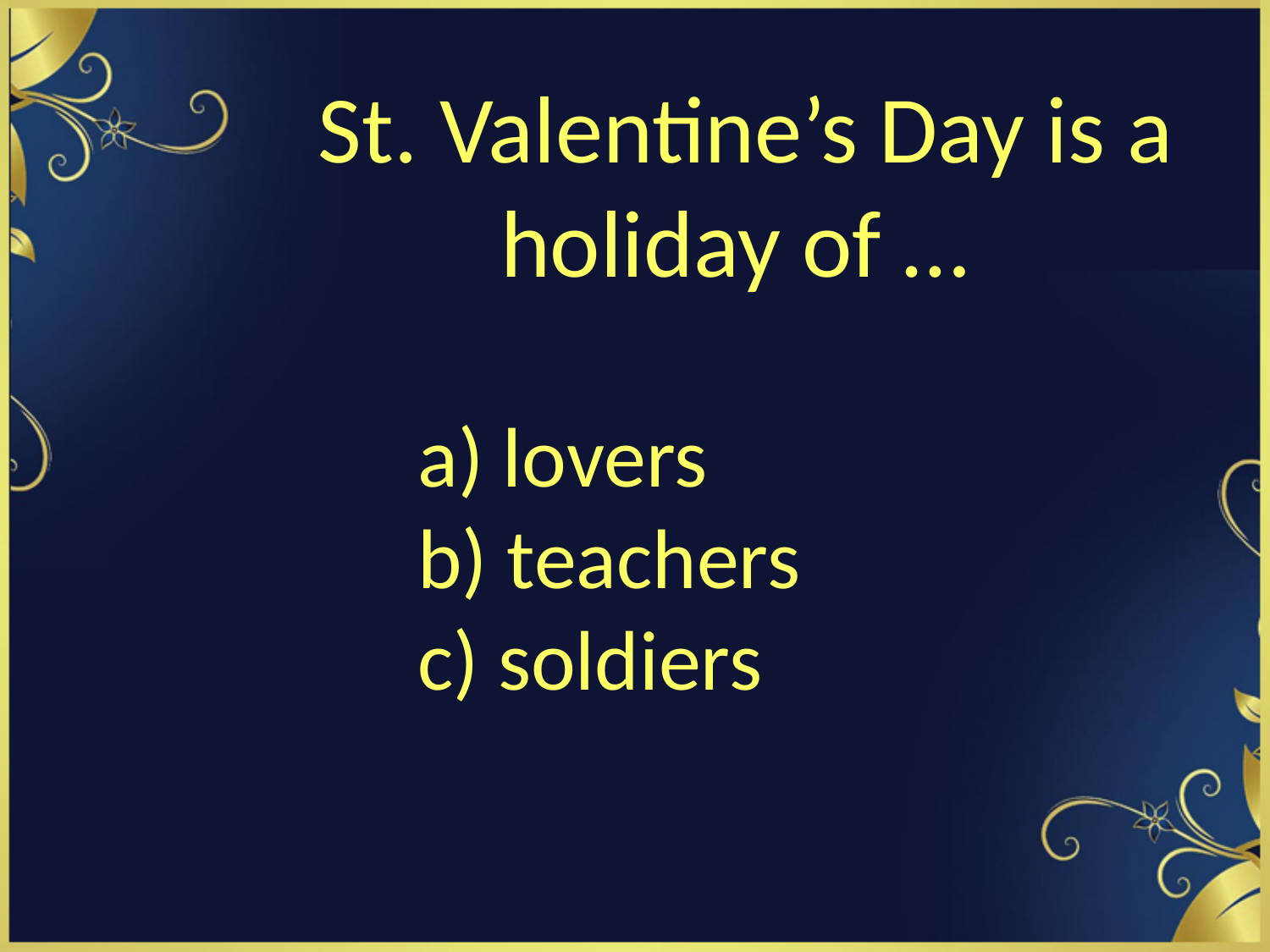

# St. Valentine’s Day is a holiday of …
a) lovers
b) teachers
c) soldiers